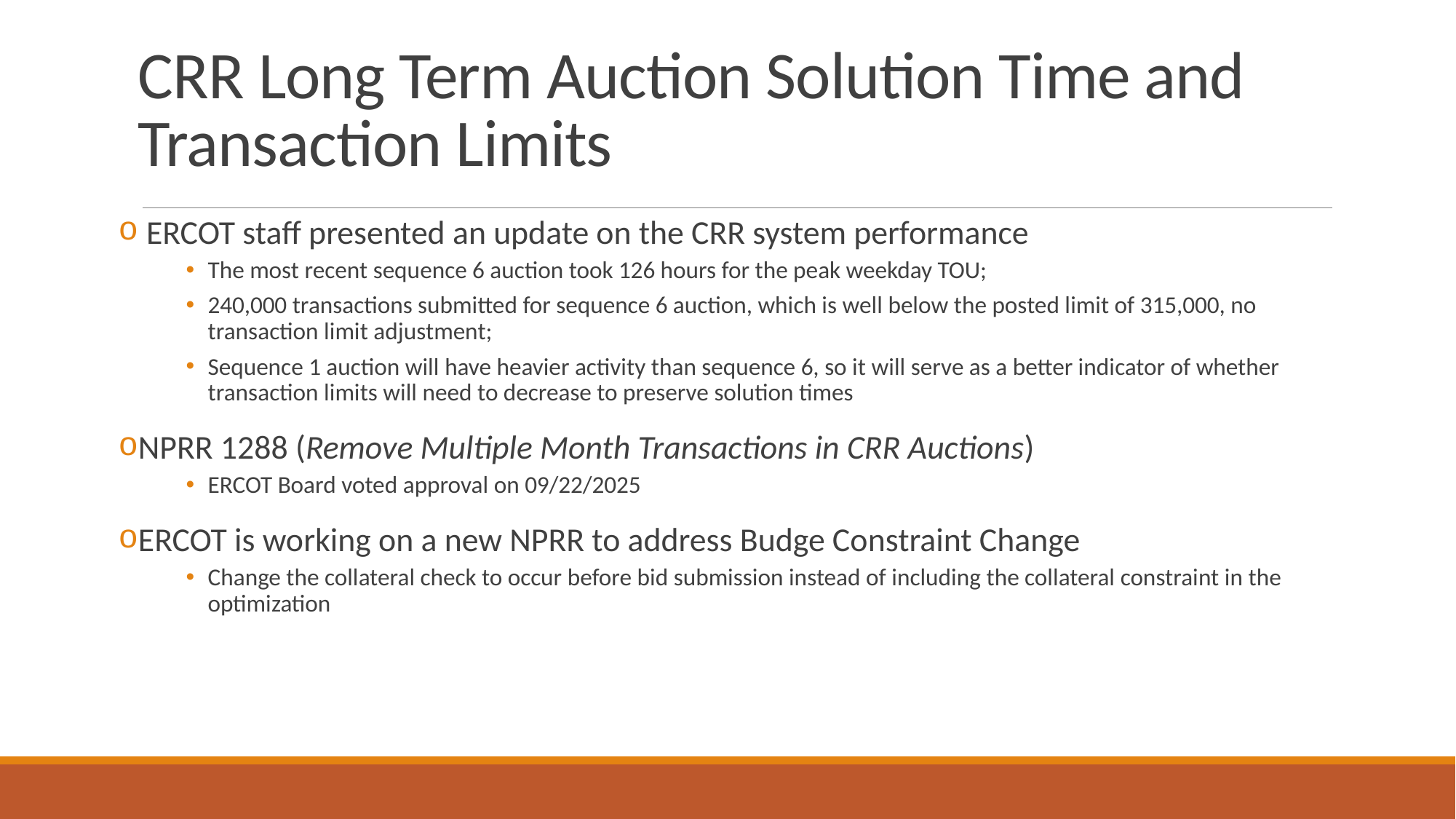

# CRR Long Term Auction Solution Time and Transaction Limits
ERCOT staff presented an update on the CRR system performance
The most recent sequence 6 auction took 126 hours for the peak weekday TOU;
240,000 transactions submitted for sequence 6 auction, which is well below the posted limit of 315,000, no transaction limit adjustment;
Sequence 1 auction will have heavier activity than sequence 6, so it will serve as a better indicator of whether transaction limits will need to decrease to preserve solution times
NPRR 1288 (Remove Multiple Month Transactions in CRR Auctions)
ERCOT Board voted approval on 09/22/2025
ERCOT is working on a new NPRR to address Budge Constraint Change
Change the collateral check to occur before bid submission instead of including the collateral constraint in the optimization